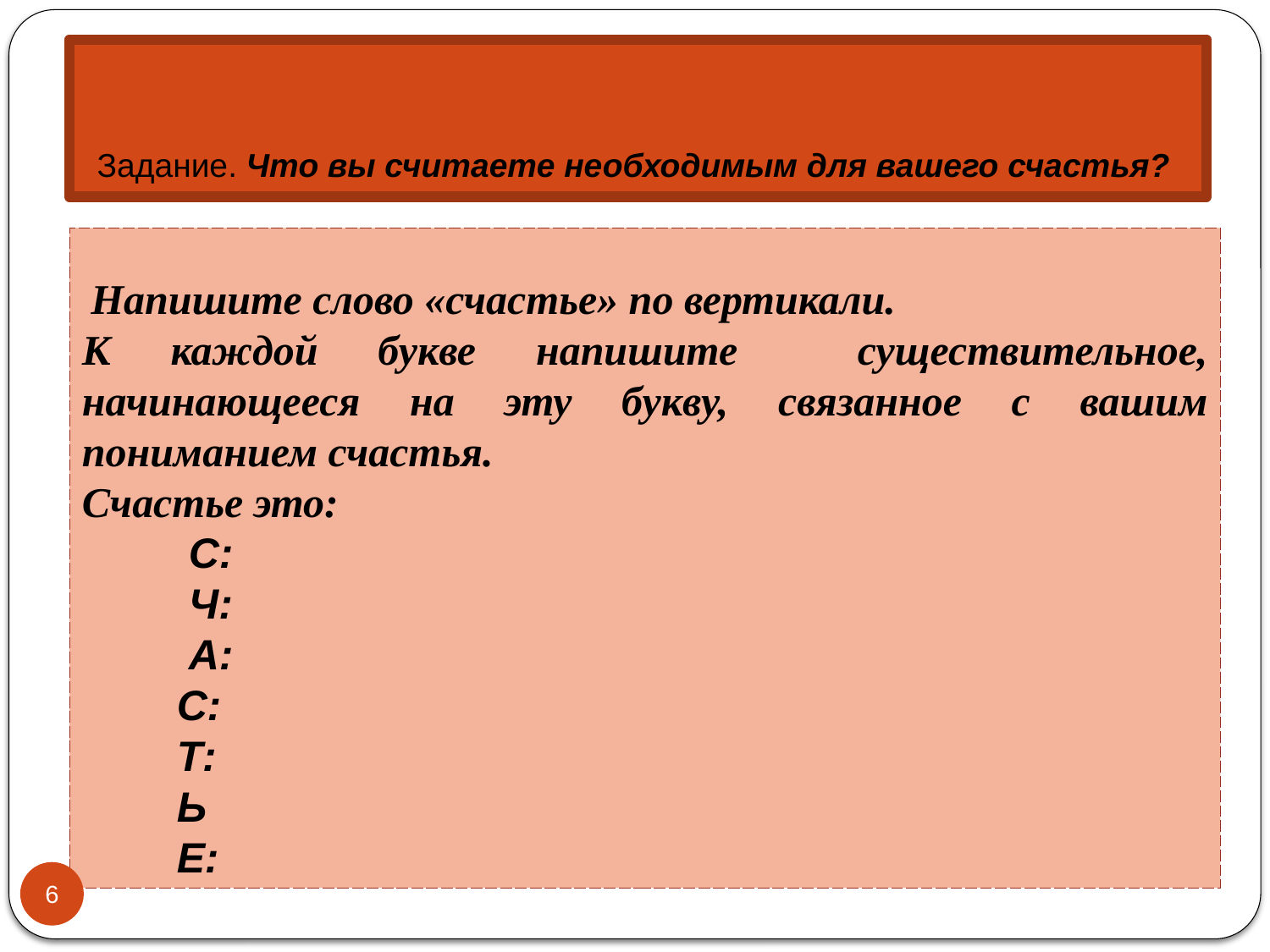

# Задание. Что вы считаете необходимым для вашего счастья?
 Напишите слово «счастье» по вертикали.
К каждой букве напишите  существительное, начинающееся на эту букву, связанное с вашим пониманием счастья.
Счастье это:
         С:
         Ч:
         А:
        С:
        Т:
        Ь
        Е:
6